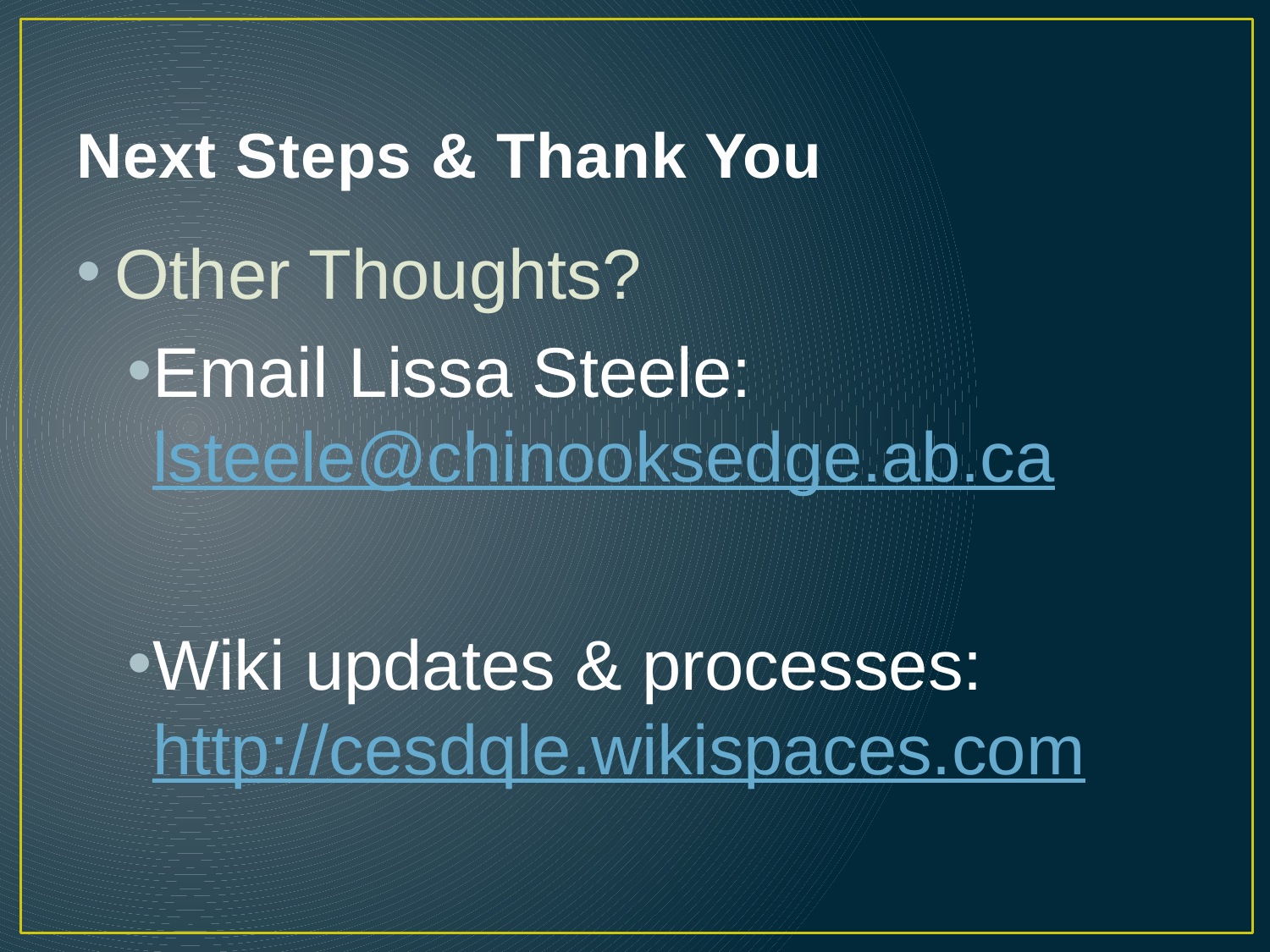

# Next Steps & Thank You
Other Thoughts?
Email Lissa Steele: lsteele@chinooksedge.ab.ca

Wiki updates & processes:  http://cesdqle.wikispaces.com